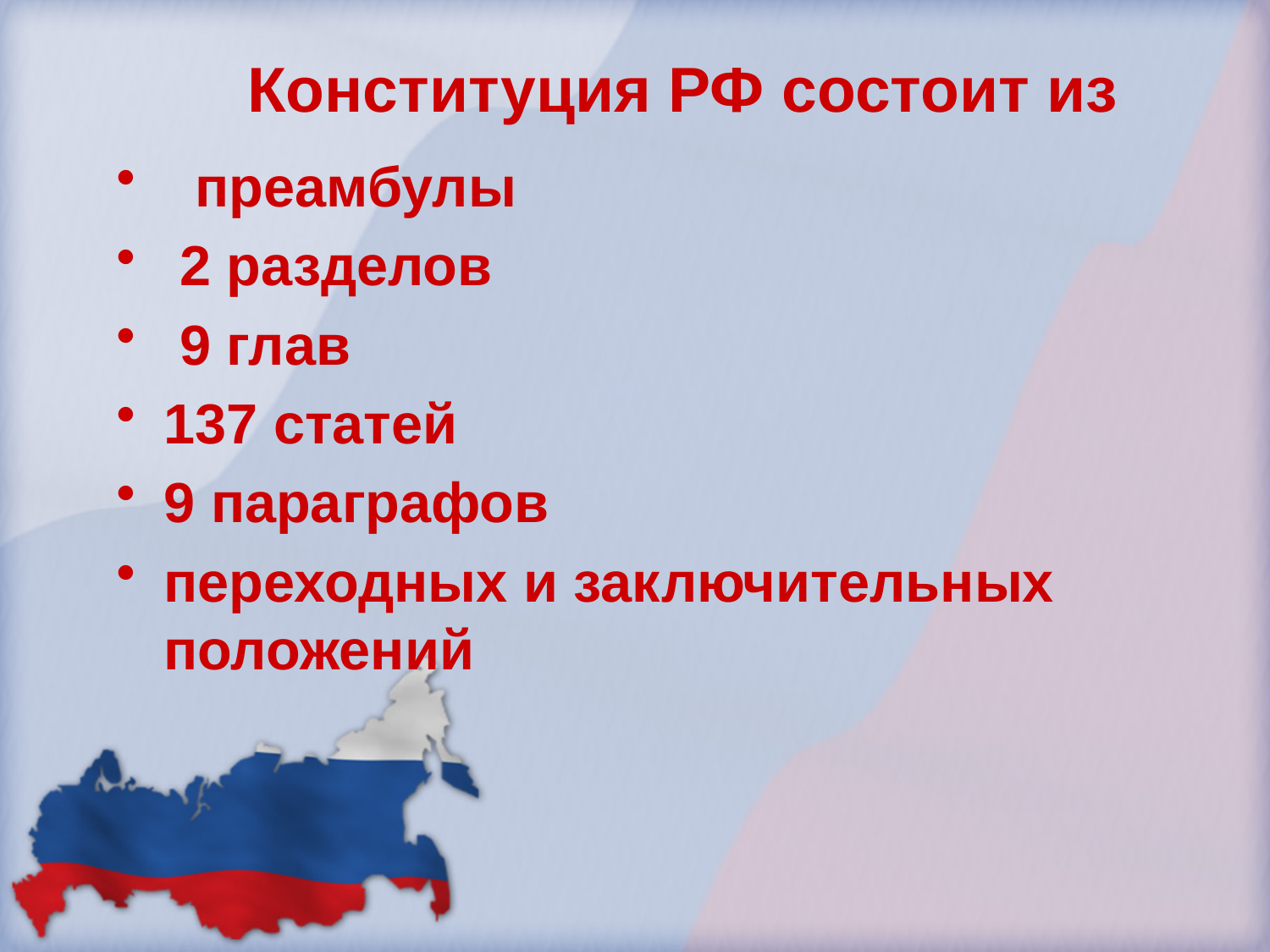

# Конституция РФ состоит из
  преамбулы
 2 разделов
 9 глав
137 статей
9 параграфов
переходных и заключительных положений